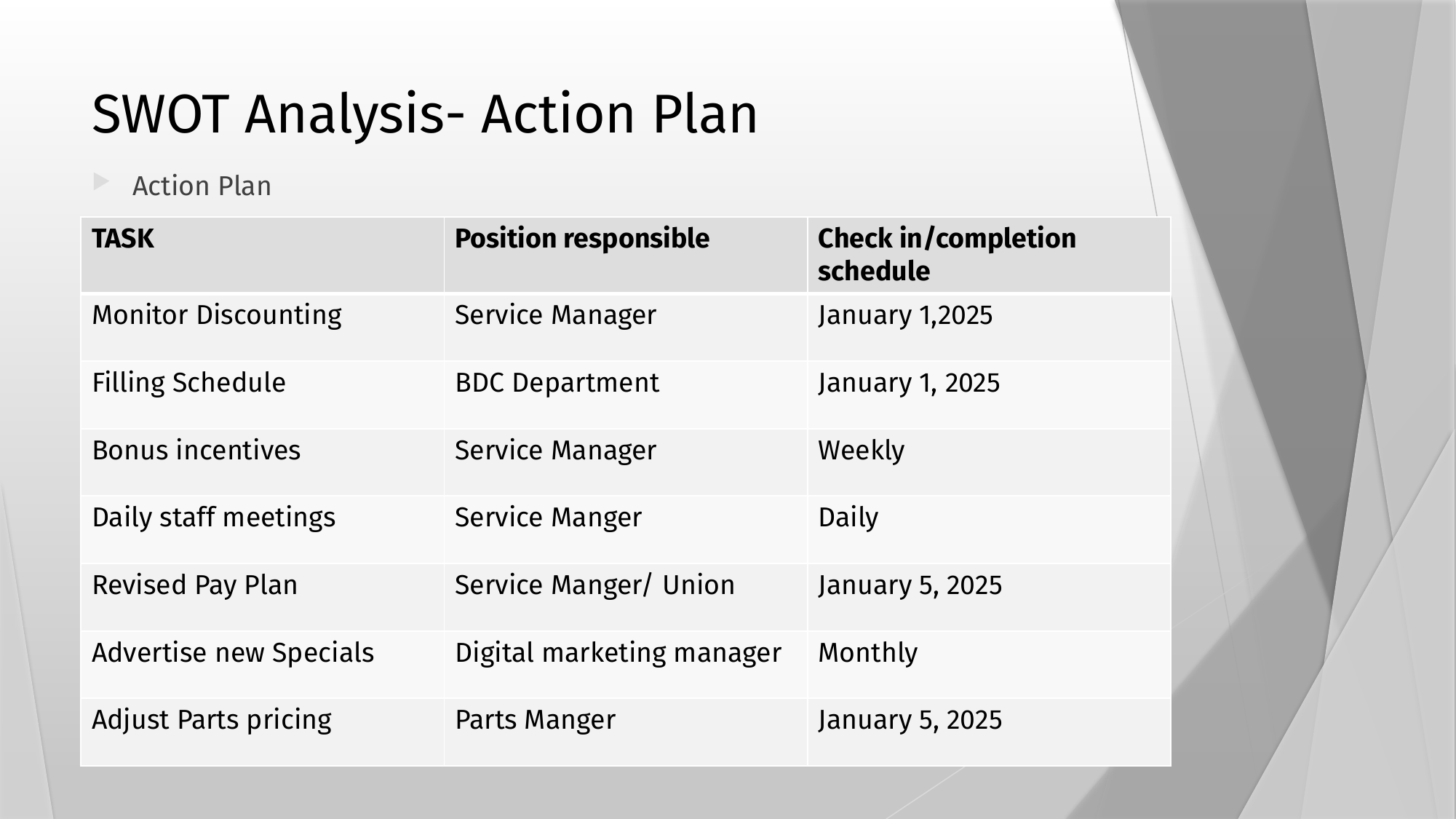

# SWOT Analysis- Action Plan
Action Plan

| TASK | Position responsible | Check in/completion schedule |
| --- | --- | --- |
| Monitor Discounting | Service Manager | January 1,2025 |
| Filling Schedule | BDC Department | January 1, 2025 |
| Bonus incentives | Service Manager | Weekly |
| Daily staff meetings | Service Manger | Daily |
| Revised Pay Plan | Service Manger/ Union | January 5, 2025 |
| Advertise new Specials | Digital marketing manager | Monthly |
| Adjust Parts pricing | Parts Manger | January 5, 2025 |